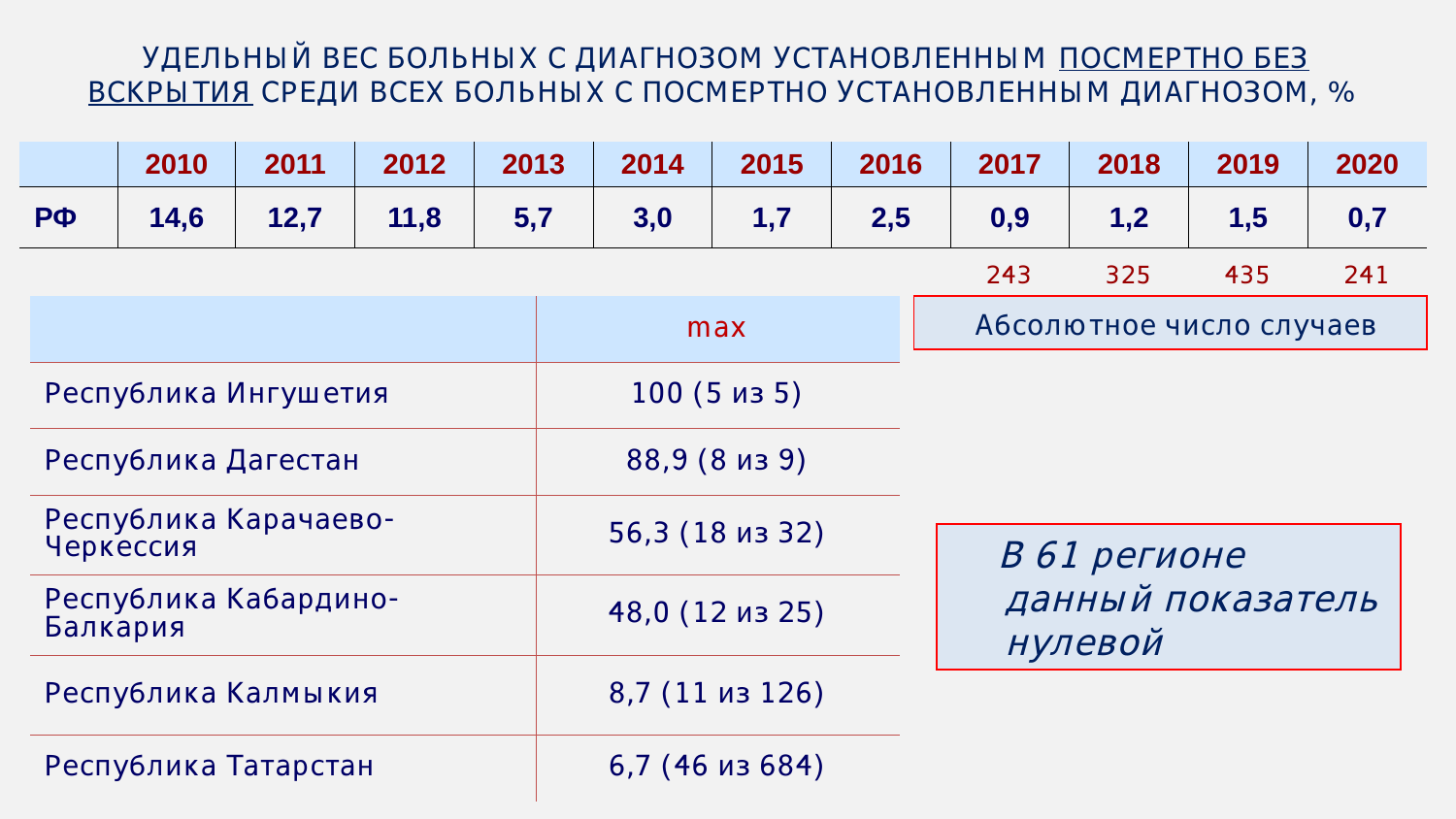

# УДЕЛЬНЫЙ ВЕС БОЛЬНЫХ С ДИАГНОЗОМ УСТАНОВЛЕННЫМ ПОСМЕРТНО БЕЗ ВСКРЫТИЯ СРЕДИ ВСЕХ БОЛЬНЫХ С ПОСМЕРТНО УСТАНОВЛЕННЫМ ДИАГНОЗОМ, %
|  | 2010 | 2011 | 2012 | 2013 | 2014 | 2015 | 2016 | 2017 | 2018 | 2019 | 2020 |
| --- | --- | --- | --- | --- | --- | --- | --- | --- | --- | --- | --- |
| РФ | 14,6 | 12,7 | 11,8 | 5,7 | 3,0 | 1,7 | 2,5 | 0,9 | 1,2 | 1,5 | 0,7 |
|  |  |  |  |  |  |  |  | 243 | 325 | 435 | 241 |
|  | max |
| --- | --- |
| Республика Ингушетия | 100 (5 из 5) |
| Республика Дагестан | 88,9 (8 из 9) |
| Республика Карачаево-Черкессия | 56,3 (18 из 32) |
| Республика Кабардино-Балкария | 48,0 (12 из 25) |
| Республика Калмыкия | 8,7 (11 из 126) |
| Республика Татарстан | 6,7 (46 из 684) |
     Абсолютное число случаев
     В 61 регионе данный показатель нулевой